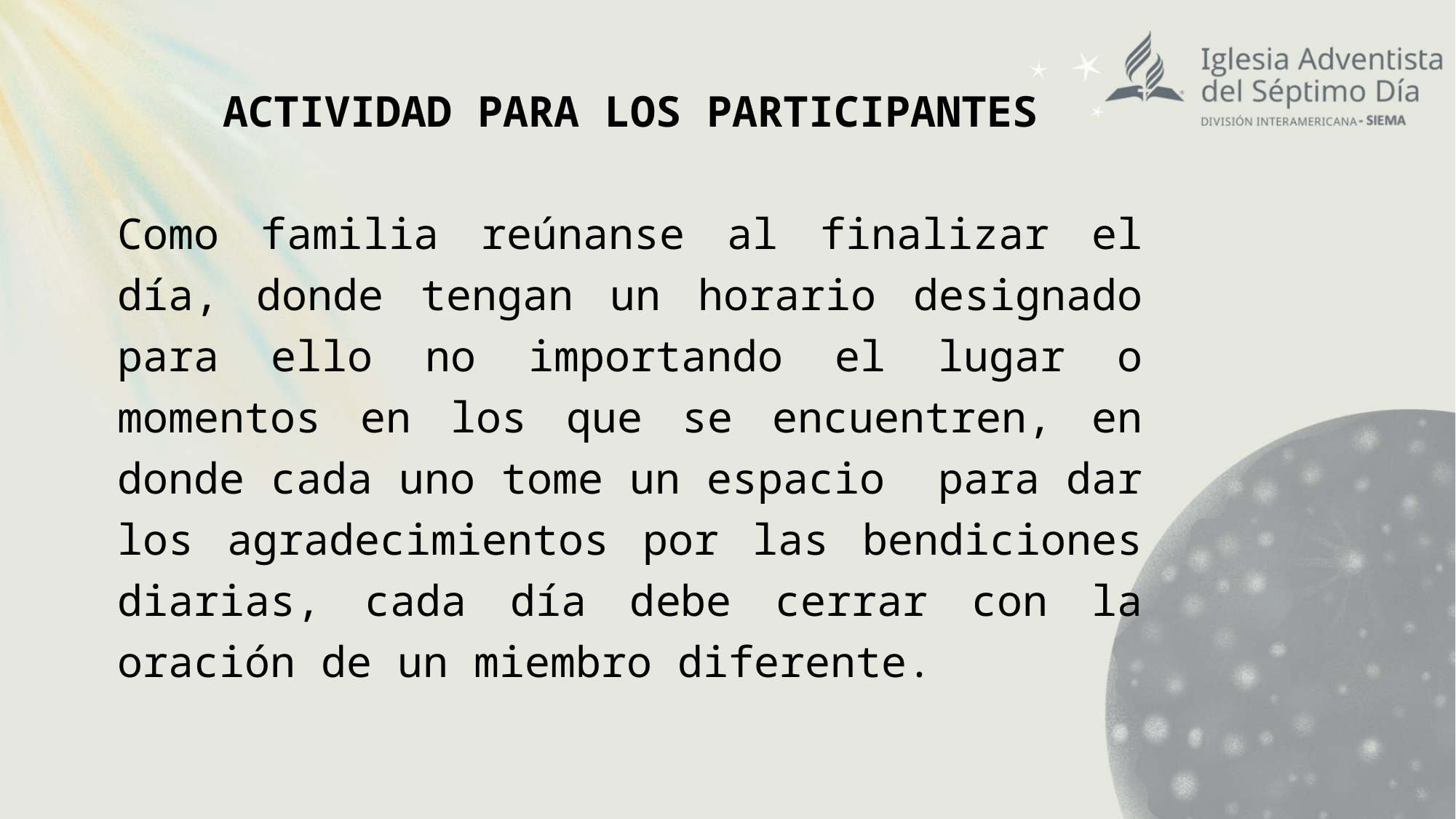

ACTIVIDAD PARA LOS PARTICIPANTES

Como familia reúnanse al finalizar el día, donde tengan un horario designado para ello no importando el lugar o momentos en los que se encuentren, en donde cada uno tome un espacio  para dar los agradecimientos por las bendiciones diarias, cada día debe cerrar con la oración de un miembro diferente.